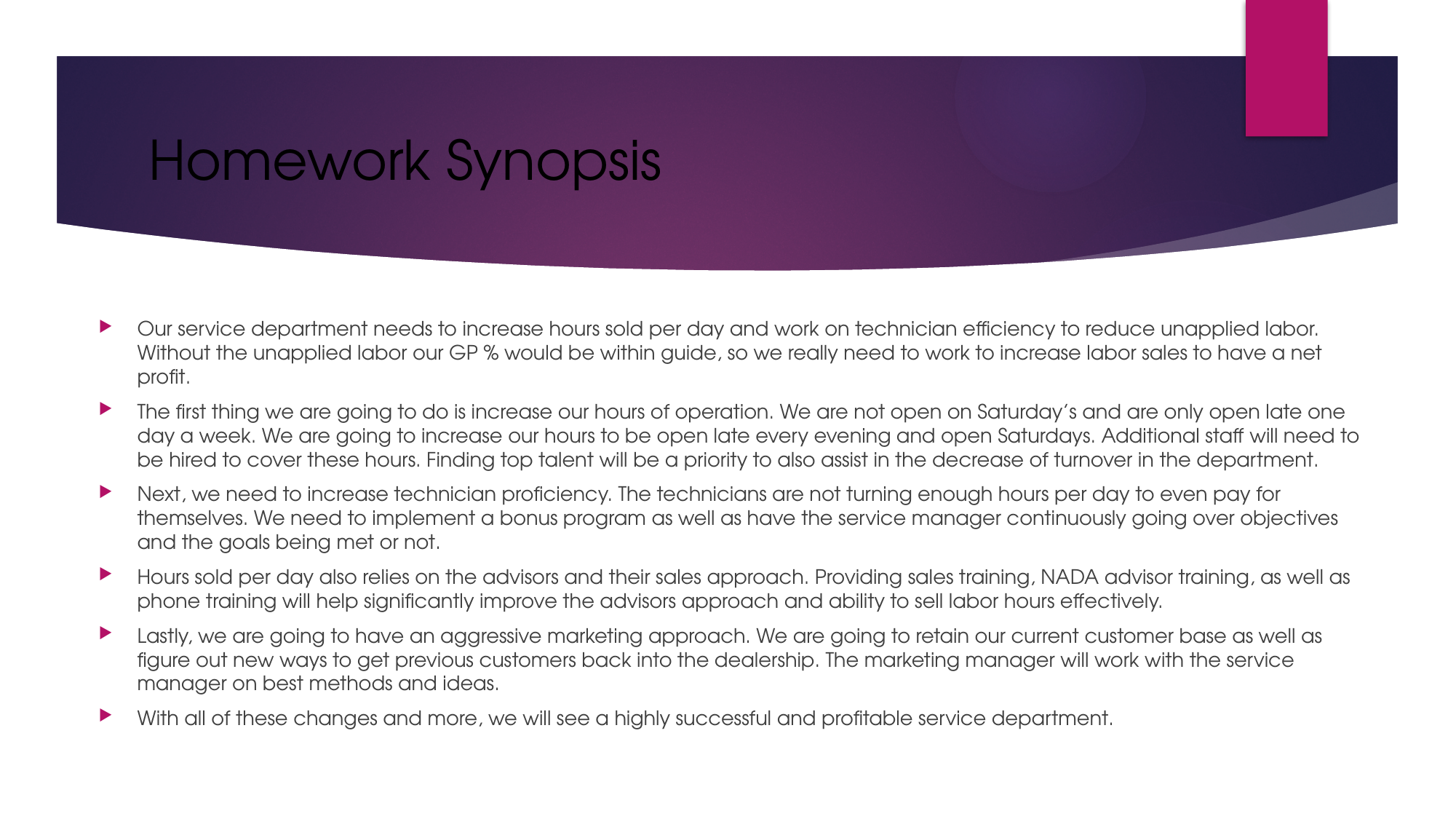

# Homework Synopsis
Our service department needs to increase hours sold per day and work on technician efficiency to reduce unapplied labor. Without the unapplied labor our GP % would be within guide, so we really need to work to increase labor sales to have a net profit.
The first thing we are going to do is increase our hours of operation. We are not open on Saturday’s and are only open late one day a week. We are going to increase our hours to be open late every evening and open Saturdays. Additional staff will need to be hired to cover these hours. Finding top talent will be a priority to also assist in the decrease of turnover in the department.
Next, we need to increase technician proficiency. The technicians are not turning enough hours per day to even pay for themselves. We need to implement a bonus program as well as have the service manager continuously going over objectives and the goals being met or not.
Hours sold per day also relies on the advisors and their sales approach. Providing sales training, NADA advisor training, as well as phone training will help significantly improve the advisors approach and ability to sell labor hours effectively.
Lastly, we are going to have an aggressive marketing approach. We are going to retain our current customer base as well as figure out new ways to get previous customers back into the dealership. The marketing manager will work with the service manager on best methods and ideas.
With all of these changes and more, we will see a highly successful and profitable service department.